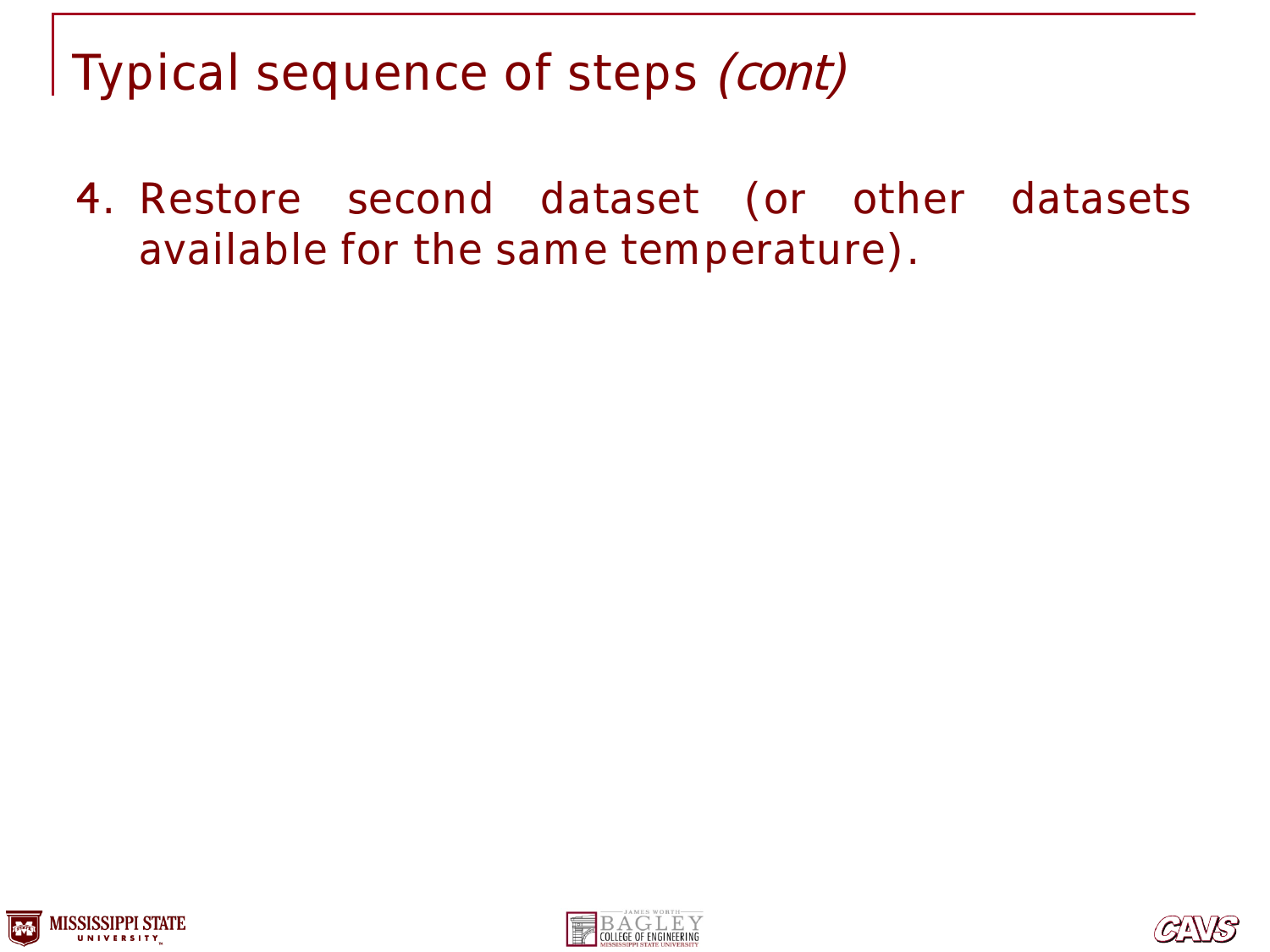

# Typical sequence of steps (cont)
Restore second dataset (or other datasets available for the same temperature).